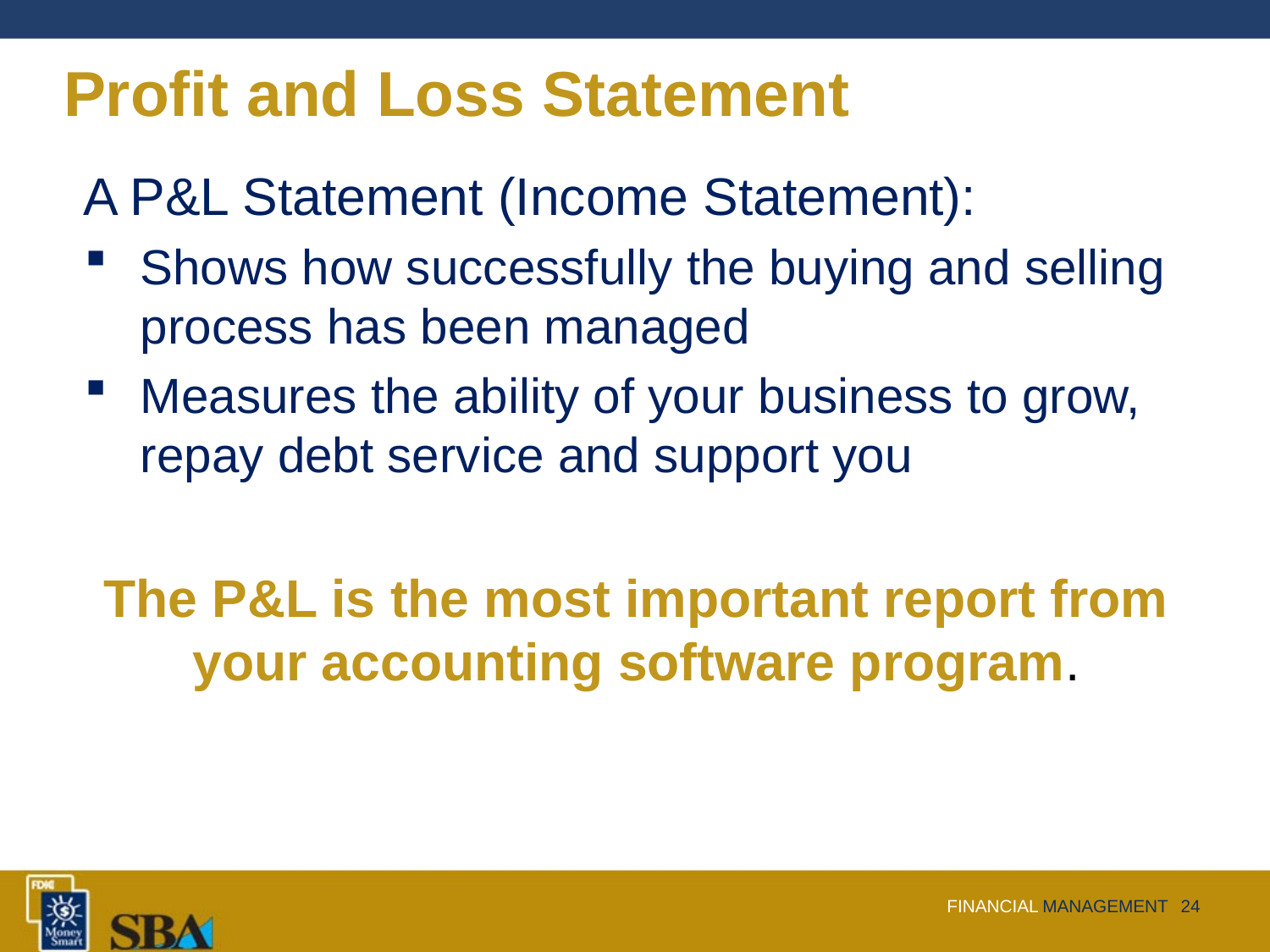

# Profit and Loss Statement
A P&L Statement (Income Statement):
Shows how successfully the buying and selling process has been managed
Measures the ability of your business to grow, repay debt service and support you

The P&L is the most important report from your accounting software program.